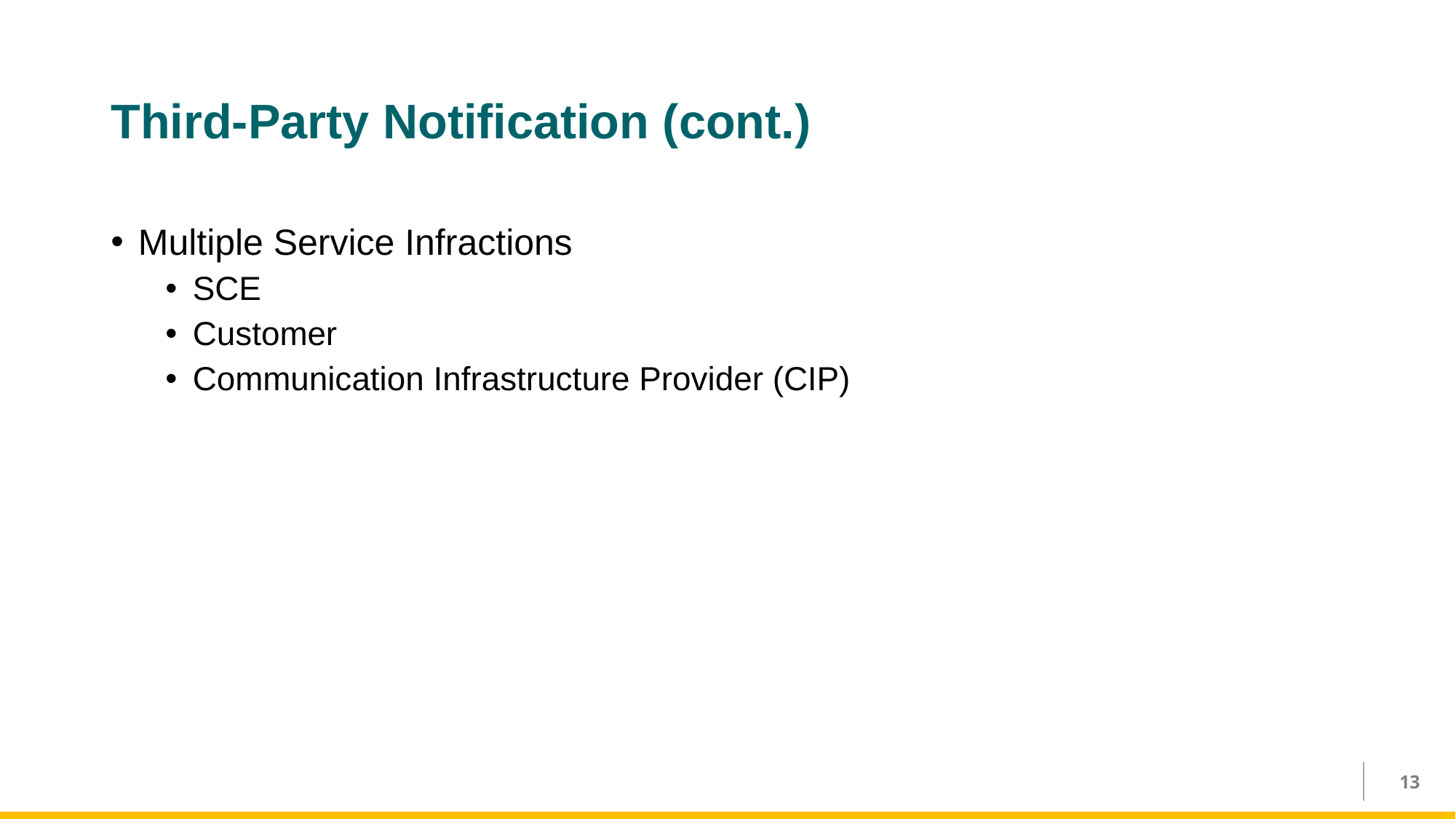

# Third-Party Notification (cont.)
Multiple Service Infractions
SCE
Customer
Communication Infrastructure Provider (CIP)